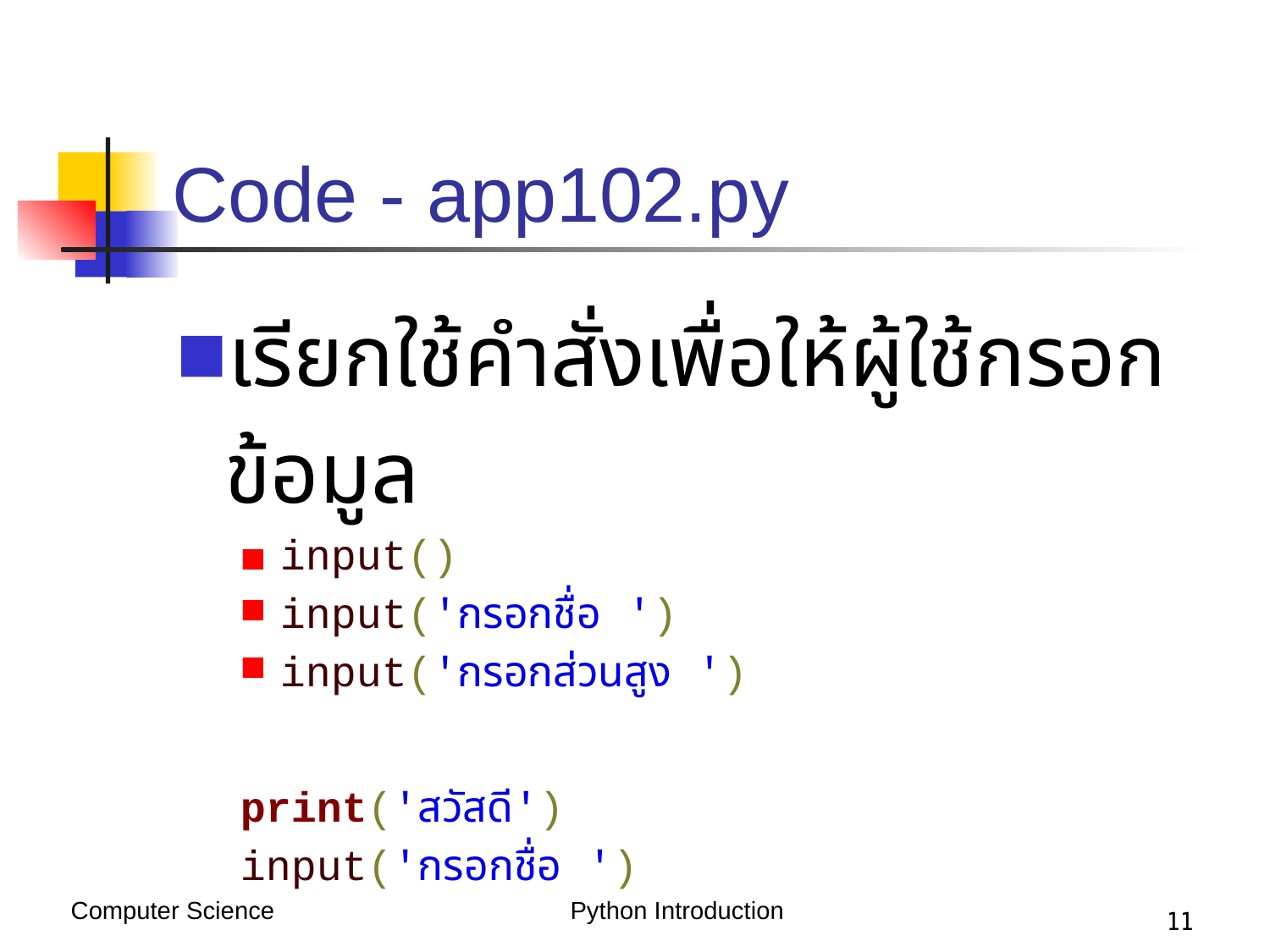

# Code - app102.py
เรียกใช้คำสั่งเพื่อให้ผู้ใช้กรอกข้อมูล
input()
input('กรอกชื่อ ')
input('กรอกส่วนสูง ')

print('สวัสดี')
input('กรอกชื่อ ')
11